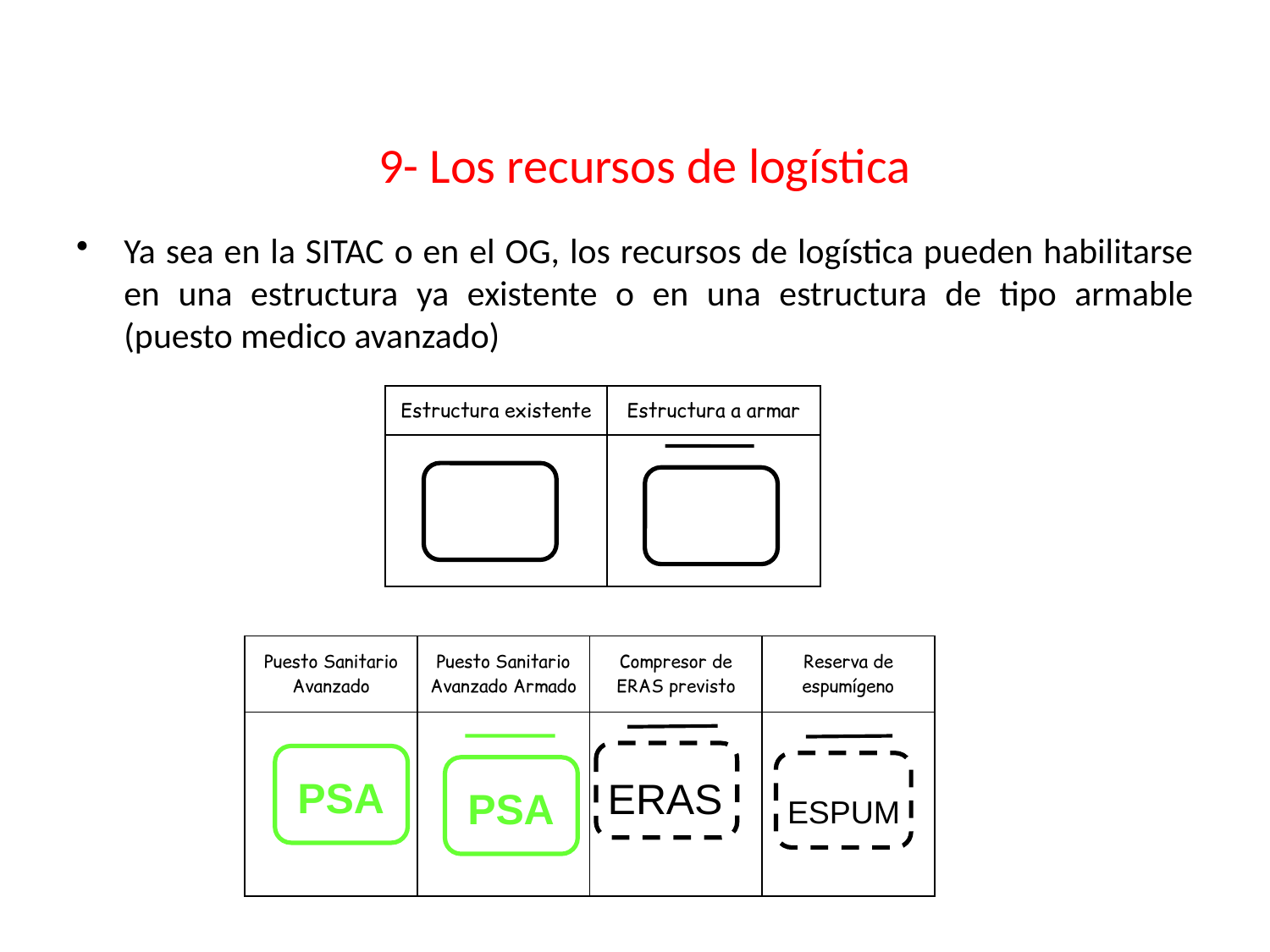

# 9- Los recursos de logística
Ya sea en la SITAC o en el OG, los recursos de logística pueden habilitarse en una estructura ya existente o en una estructura de tipo armable (puesto medico avanzado)
| Estructura existente | Estructura a armar |
| --- | --- |
|  |  |

| Puesto Sanitario Avanzado | Puesto Sanitario Avanzado Armado | Compresor de ERAS previsto | Reserva de espumígeno |
| --- | --- | --- | --- |
|  |  |  |  |

ERAS

PSA

ESPUM

PSA